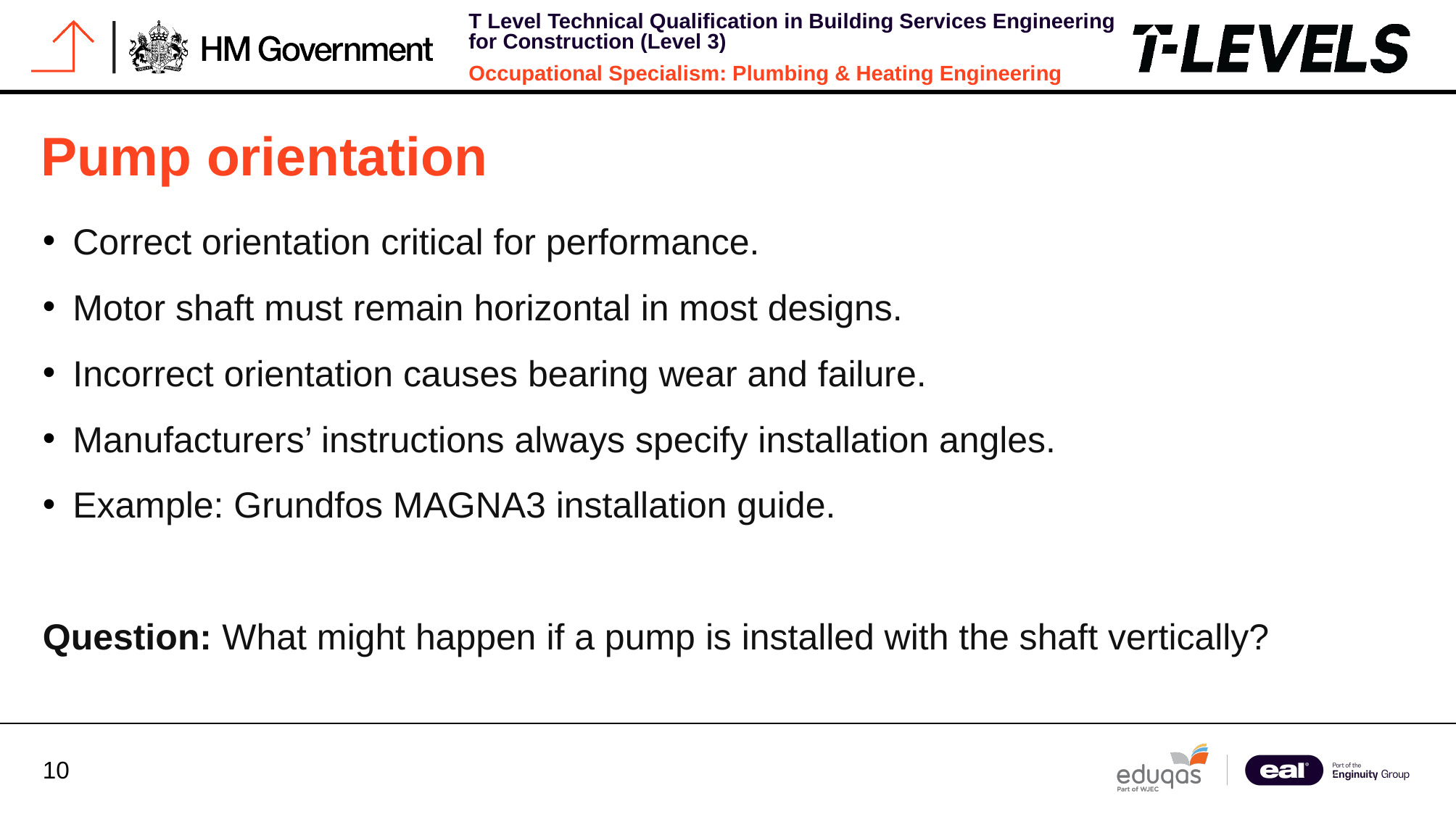

# Pump orientation
Correct orientation critical for performance.
Motor shaft must remain horizontal in most designs.
Incorrect orientation causes bearing wear and failure.
Manufacturers’ instructions always specify installation angles.
Example: Grundfos MAGNA3 installation guide.

Question: What might happen if a pump is installed with the shaft vertically?